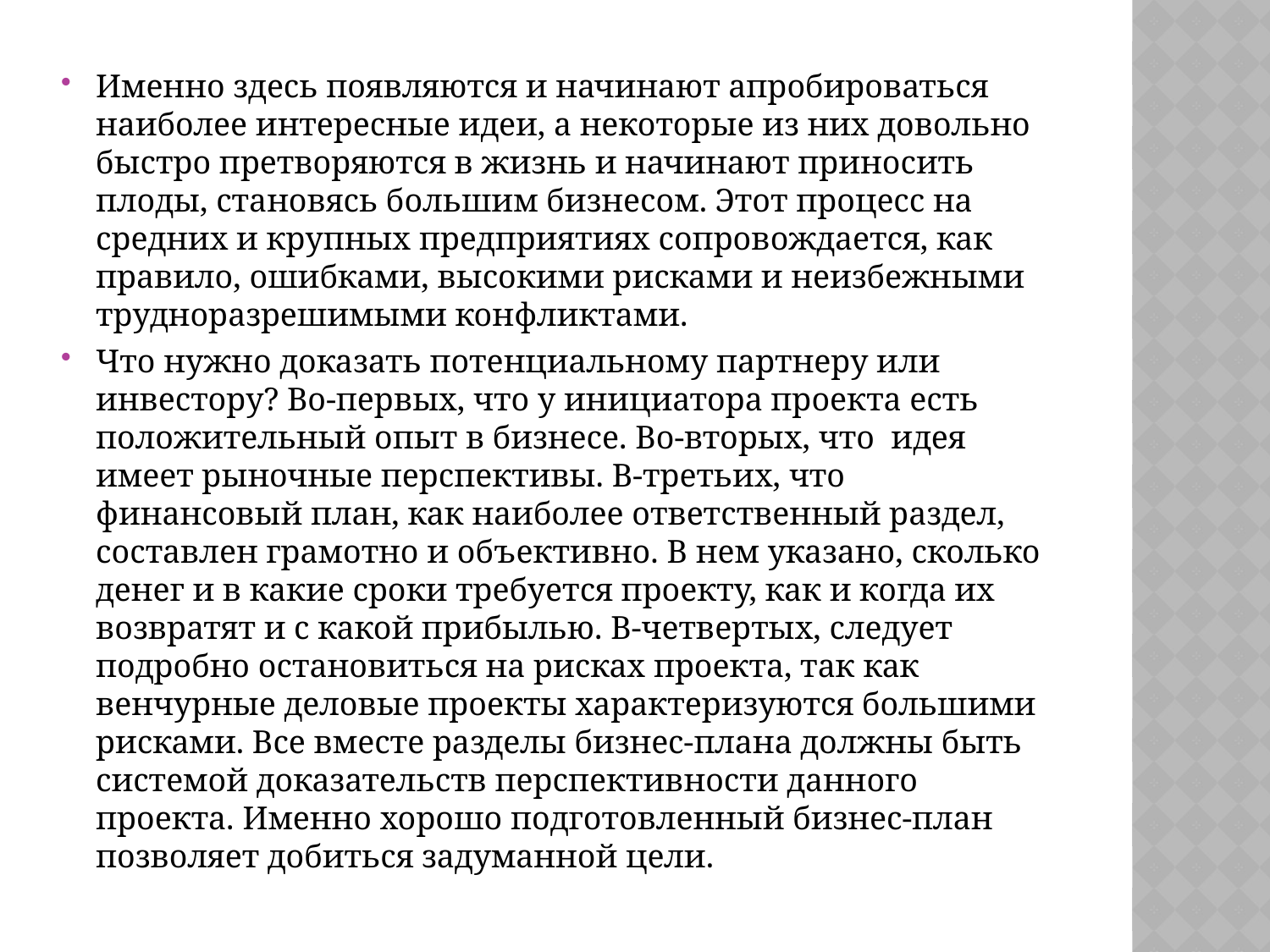

#
Именно здесь появляются и начинают апробироваться наиболее интересные идеи, а некоторые из них довольно быстро претворяются в жизнь и начинают приносить плоды, становясь большим бизнесом. Этот процесс на средних и крупных предприятиях сопровождается, как правило, ошибками, высокими рисками и неизбежными трудноразрешимыми конфликтами.
Что нужно доказать потенциальному партнеру или инвестору? Во-первых, что у инициатора проекта есть положительный опыт в бизнесе. Во-вторых, что  идея имеет рыночные перспективы. В-третьих, что финансовый план, как наиболее ответственный раздел, составлен грамотно и объективно. В нем указано, сколько денег и в какие сроки требуется проекту, как и когда их возвратят и с какой прибылью. В-четвертых, следует подробно остановиться на рисках проекта, так как венчурные деловые проекты характеризуются большими рисками. Все вместе разделы бизнес-плана должны быть системой доказательств перспективности данного проекта. Именно хорошо подготовленный бизнес-план позволяет добиться задуманной цели.